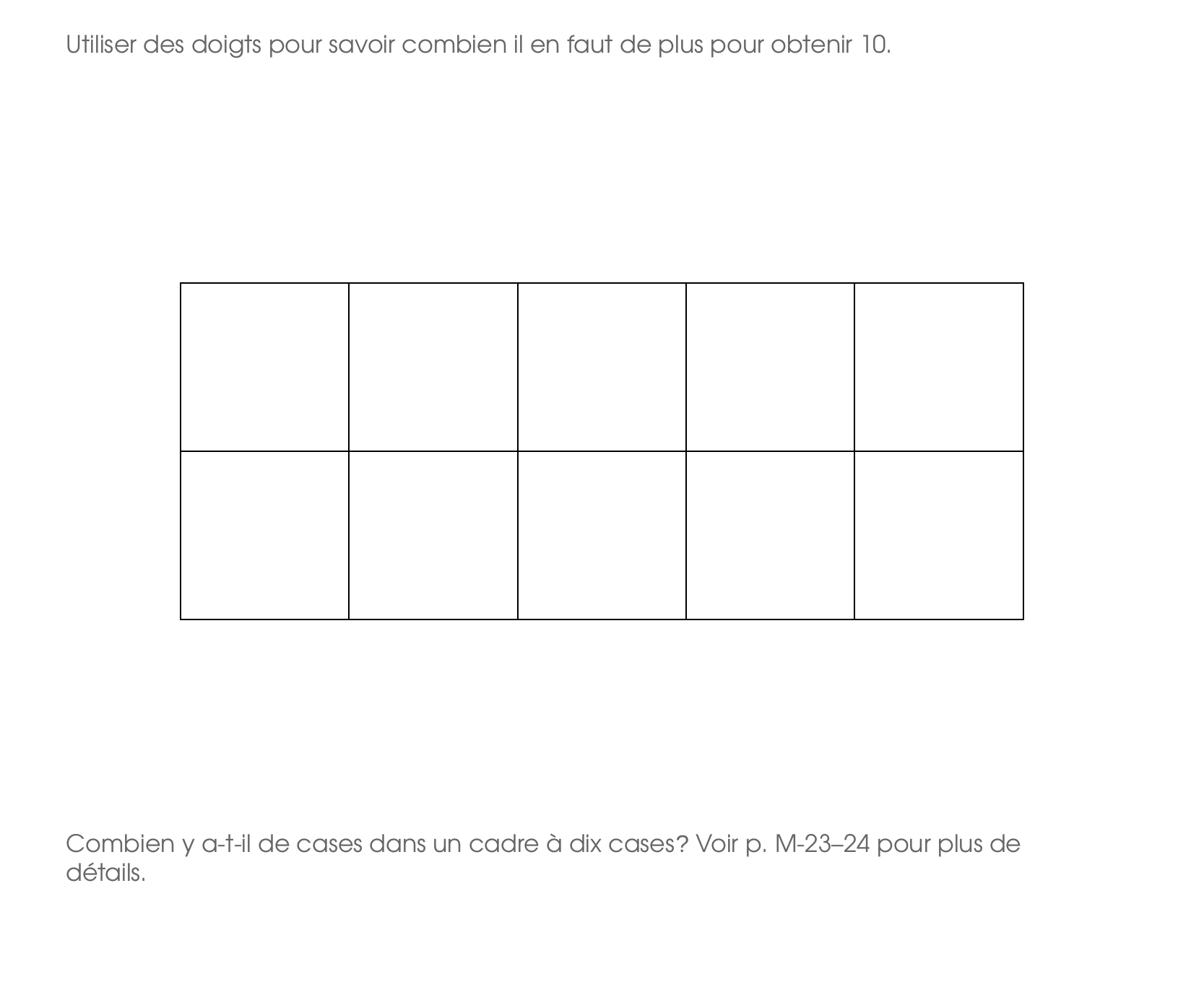

Utiliser des doigts pour savoir combien il en faut de plus pour obtenir 10.
|  |  |  |  |  |
| --- | --- | --- | --- | --- |
|  |  |  |  |  |
Combien y a-t-il de cases dans un cadre à dix cases? Voir p. M-23–24 pour plus de détails.